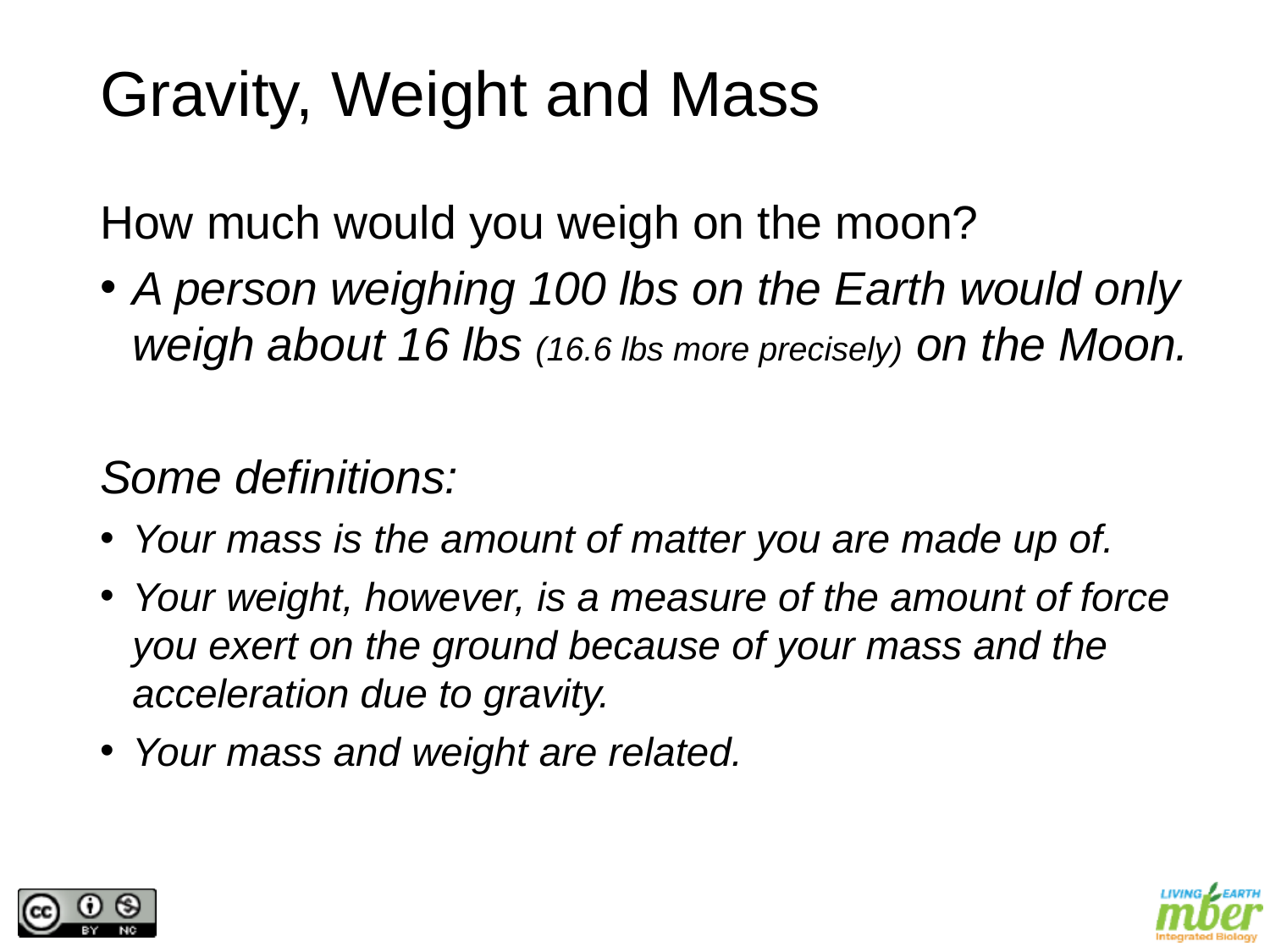

# Gravity, Weight and Mass
How much would you weigh on the moon?
A person weighing 100 lbs on the Earth would only weigh about 16 lbs (16.6 lbs more precisely) on the Moon.

Some definitions:
Your mass is the amount of matter you are made up of.
Your weight, however, is a measure of the amount of force you exert on the ground because of your mass and the acceleration due to gravity.
Your mass and weight are related.